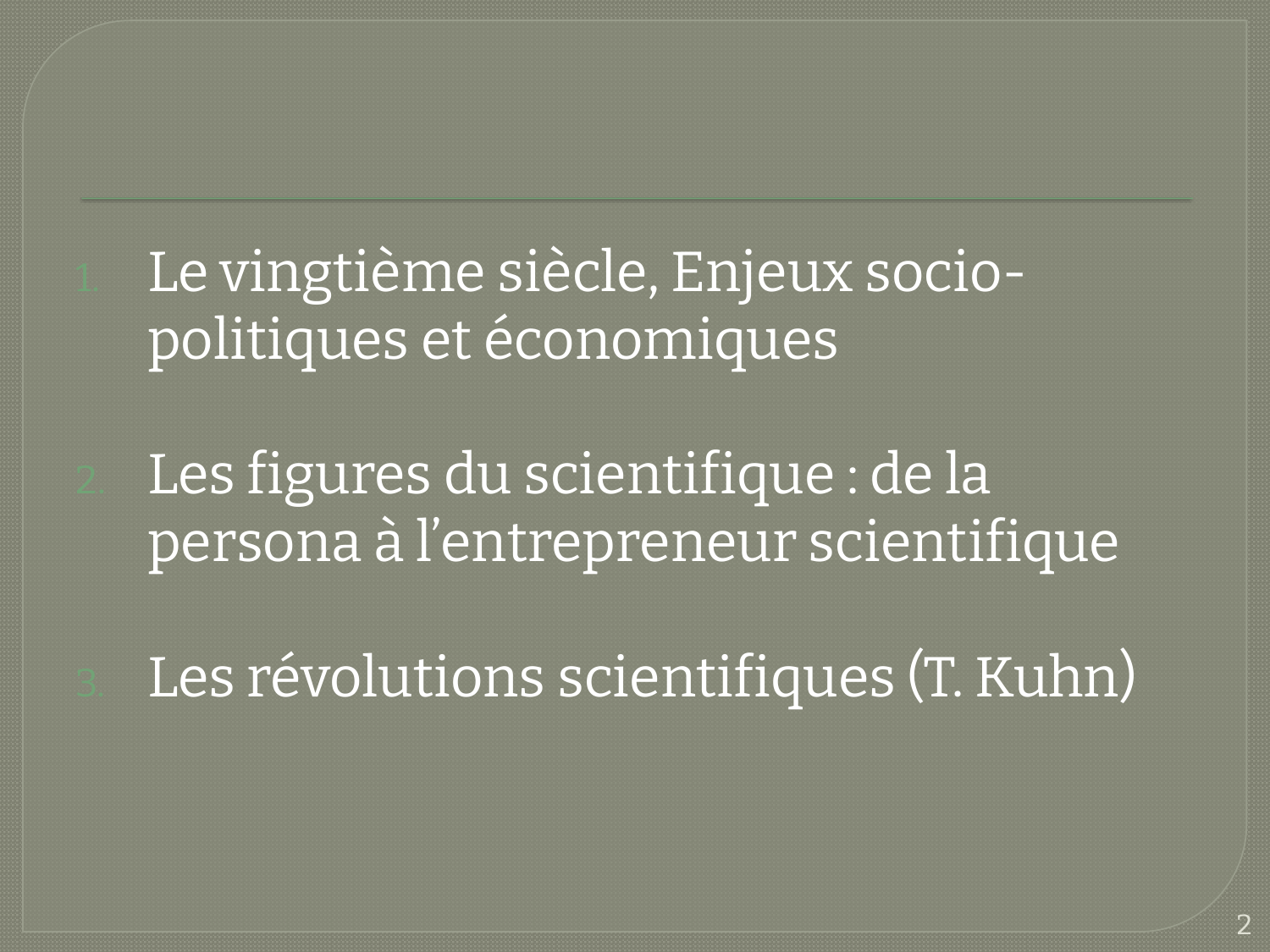

#
Le vingtième siècle, Enjeux socio-politiques et économiques

Les figures du scientifique : de la persona à l’entrepreneur scientifique

Les révolutions scientifiques (T. Kuhn)

2